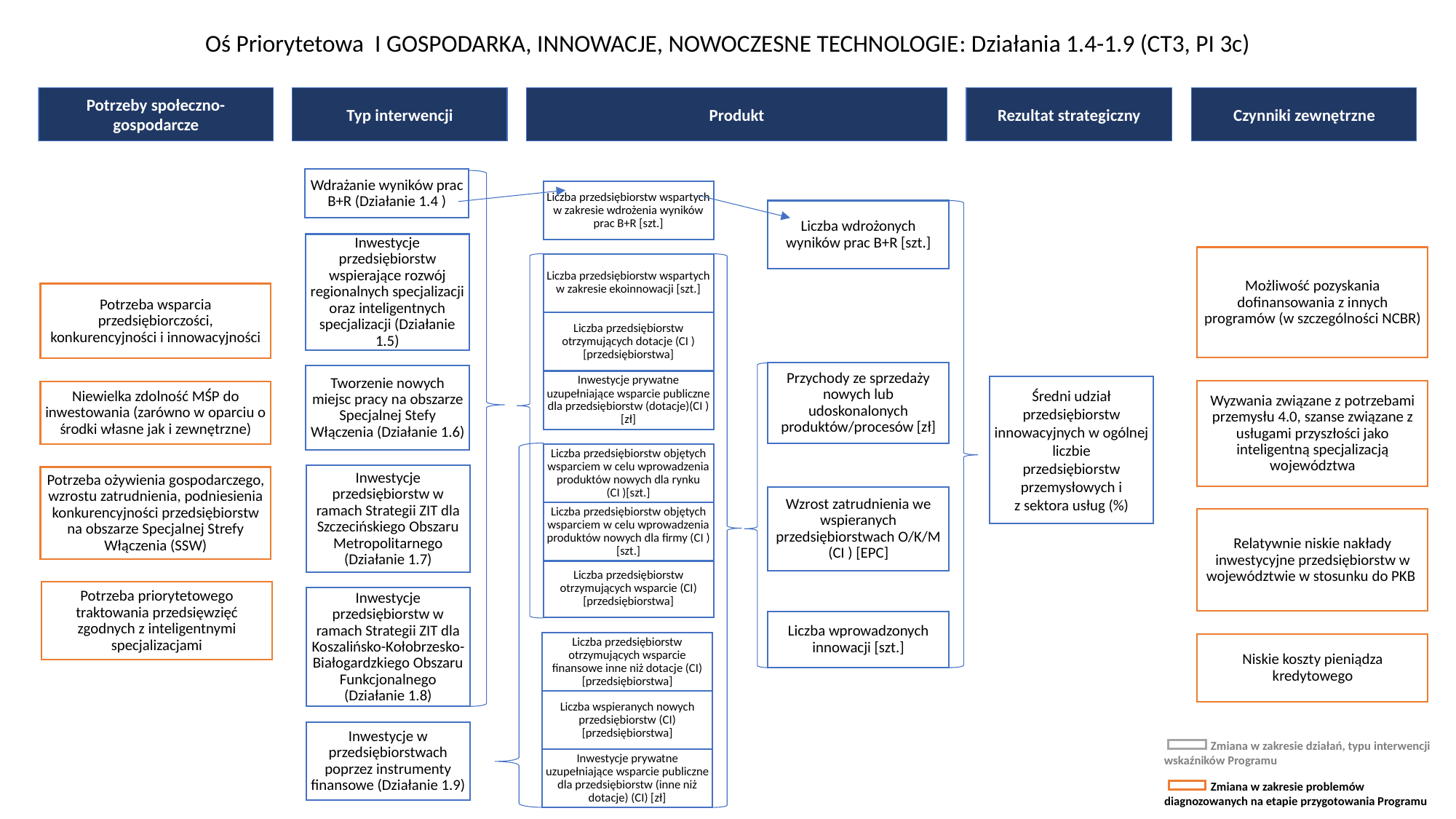

# Oś Priorytetowa  I GOSPODARKA, INNOWACJE, NOWOCZESNE TECHNOLOGIE: Działania 1.4-1.9 (CT3, PI 3c)
Wdrażanie wyników prac B+R (Działanie 1.4 )

Liczba przedsiębiorstw wspartych w zakresie wdrożenia wyników prac B+R [szt.]
Liczba przedsiębiorstw wspartych w zakresie ekoinnowacji [szt.]
Liczba przedsiębiorstw otrzymujących dotacje (CI ) [przedsiębiorstwa]
Inwestycje prywatne uzupełniające wsparcie publiczne dla przedsiębiorstw (dotacje)(CI ) [zł]
Liczba przedsiębiorstw objętych wsparciem w celu wprowadzenia produktów nowych dla rynku (CI )[szt.]
Liczba przedsiębiorstw objętych wsparciem w celu wprowadzenia produktów nowych dla firmy (CI ) [szt.]
Liczba przedsiębiorstw otrzymujących wsparcie (CI)[przedsiębiorstwa]
Liczba przedsiębiorstw otrzymujących wsparcie finansowe inne niż dotacje (CI) [przedsiębiorstwa]
Liczba wspieranych nowych przedsiębiorstw (CI) [przedsiębiorstwa]
Inwestycje prywatne uzupełniające wsparcie publiczne dla przedsiębiorstw (inne niż dotacje) (CI) [zł]
Liczba wdrożonych wyników prac B+R [szt.]
Przychody ze sprzedaży nowych lub udoskonalonych produktów/procesów [zł]
Wzrost zatrudnienia we wspieranych przedsiębiorstwach O/K/M (CI ) [EPC]
Liczba wprowadzonych innowacji [szt.]

Inwestycje przedsiębiorstw wspierające rozwój regionalnych specjalizacji oraz inteligentnych specjalizacji (Działanie 1.5)
Możliwość pozyskania dofinansowania z innych programów (w szczególności NCBR)
Wyzwania związane z potrzebami przemysłu 4.0, szanse związane z usługami przyszłości jako inteligentną specjalizacją województwa
Relatywnie niskie nakłady inwestycyjne przedsiębiorstw w województwie w stosunku do PKB
Niskie koszty pieniądza kredytowego

Potrzeba wsparcia przedsiębiorczości, konkurencyjności i innowacyjności
Niewielka zdolność MŚP do inwestowania (zarówno w oparciu o środki własne jak i zewnętrzne)
Potrzeba ożywienia gospodarczego, wzrostu zatrudnienia, podniesienia konkurencyjności przedsiębiorstw na obszarze Specjalnej Strefy Włączenia (SSW)
Potrzeba priorytetowego traktowania przedsięwzięć zgodnych z inteligentnymi specjalizacjami

Tworzenie nowych miejsc pracy na obszarze Specjalnej Stefy Włączenia (Działanie 1.6)
Średni udział przedsiębiorstw
innowacyjnych w ogólnej liczbie
przedsiębiorstw przemysłowych i
z sektora usług (%)

Inwestycje przedsiębiorstw w ramach Strategii ZIT dla Szczecińskiego Obszaru Metropolitarnego (Działanie 1.7)
Inwestycje przedsiębiorstw w ramach Strategii ZIT dla Koszalińsko-Kołobrzesko-Białogardzkiego Obszaru Funkcjonalnego (Działanie 1.8)
Inwestycje w przedsiębiorstwach poprzez instrumenty finansowe (Działanie 1.9)